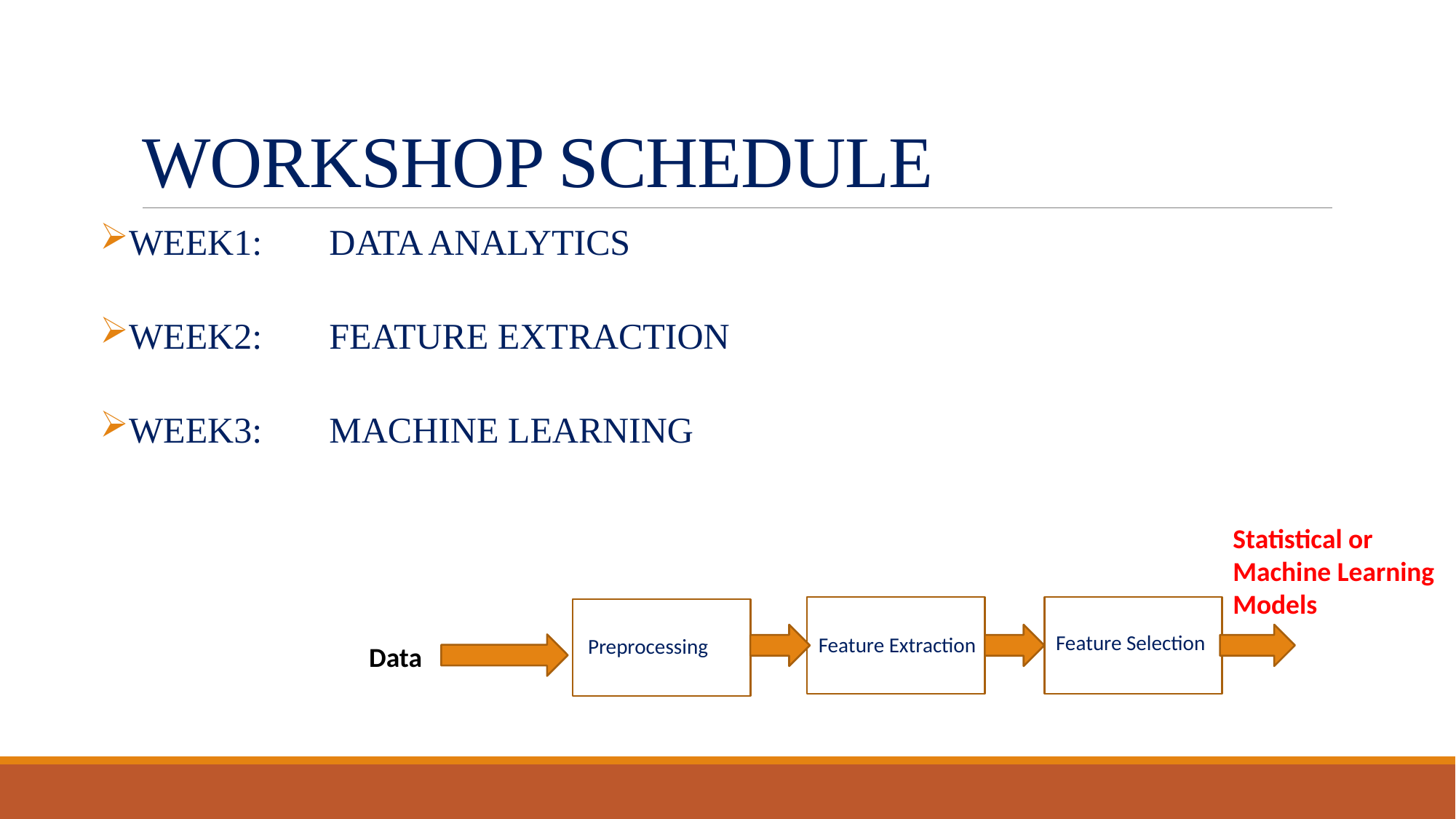

# WORKSHOP SCHEDULE
WEEK1:	DATA ANALYTICS
WEEK2:	FEATURE EXTRACTION
WEEK3:	MACHINE LEARNING

Statistical or Machine Learning Models

Feature Selection

Feature Extraction
Preprocessing
Data